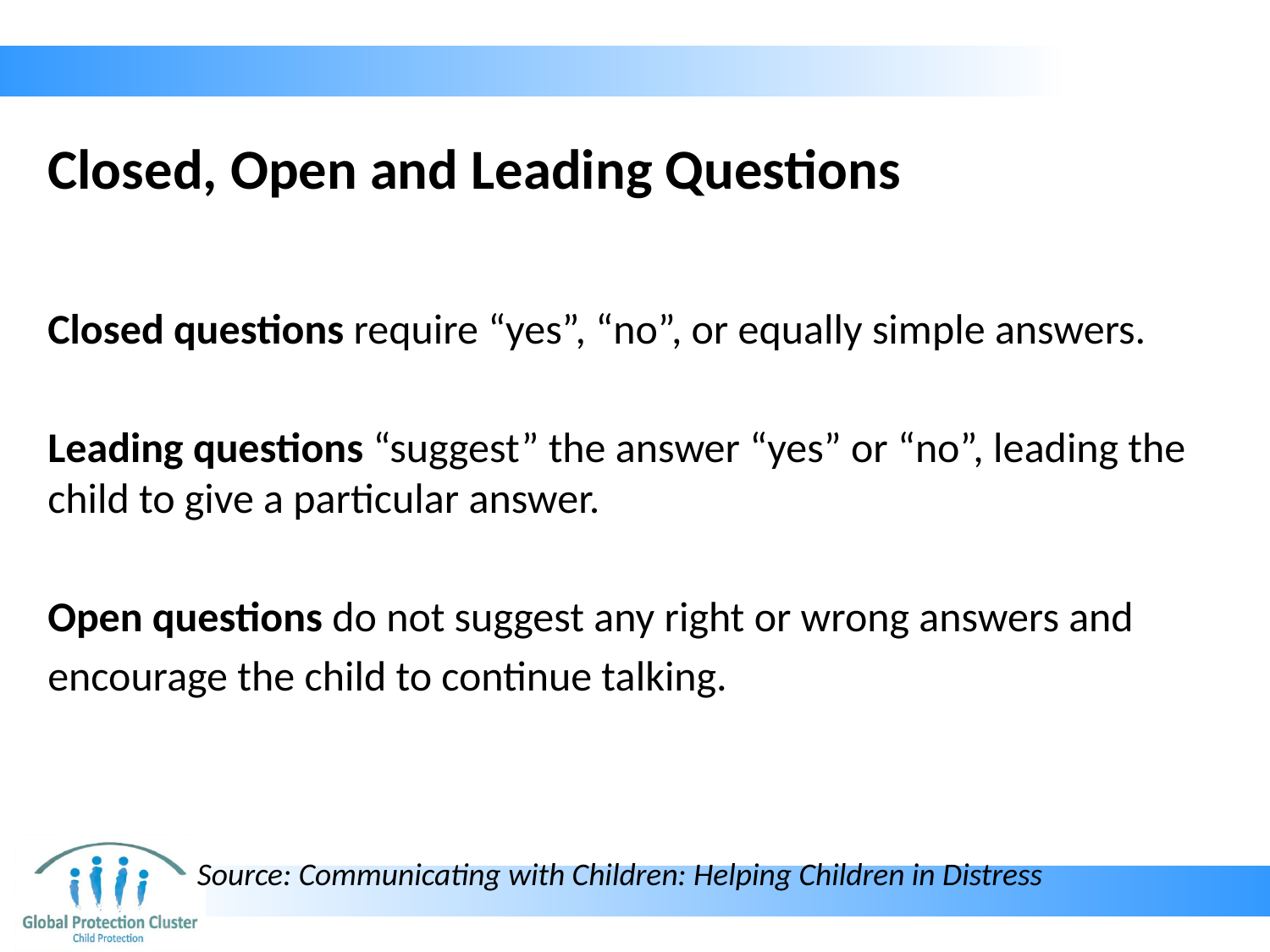

# Closed, Open and Leading Questions

Closed questions require “yes”, “no”, or equally simple answers.

Leading questions “suggest” the answer “yes” or “no”, leading the child to give a particular answer.

Open questions do not suggest any right or wrong answers and
encourage the child to continue talking.

Source: Communicating with Children: Helping Children in Distress